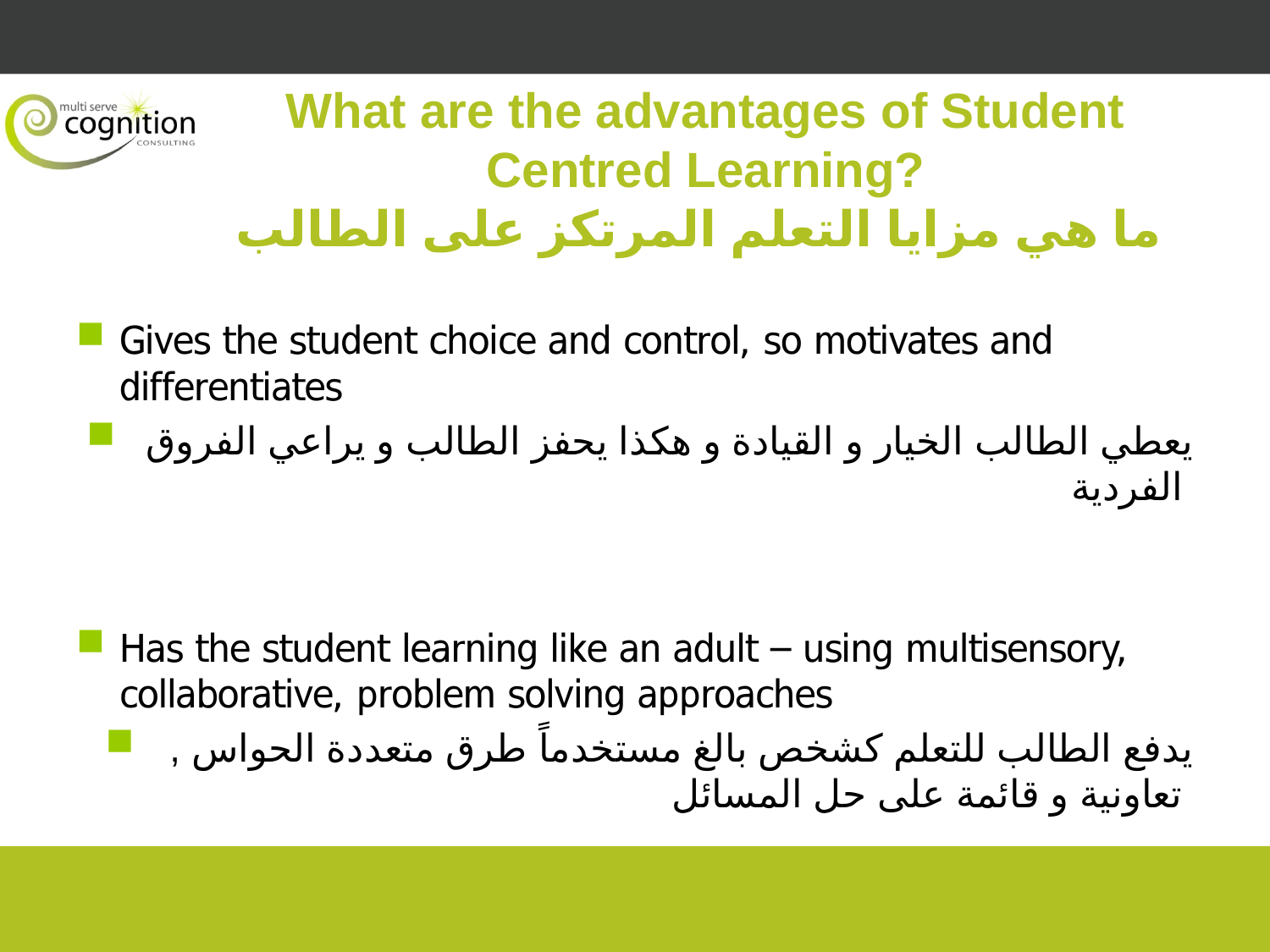

# What are the advantages of Student Centred Learning? ما هي مزايا التعلم المرتكز على الطالب

Gives the student choice and control, so motivates and differentiates
يعطي الطالب الخيار و القيادة و هكذا يحفز الطالب و يراعي الفروق الفردية

Has the student learning like an adult – using multisensory, collaborative, problem solving approaches
يدفع الطالب للتعلم كشخص بالغ مستخدماً طرق متعددة الحواس , تعاونية و قائمة على حل المسائل